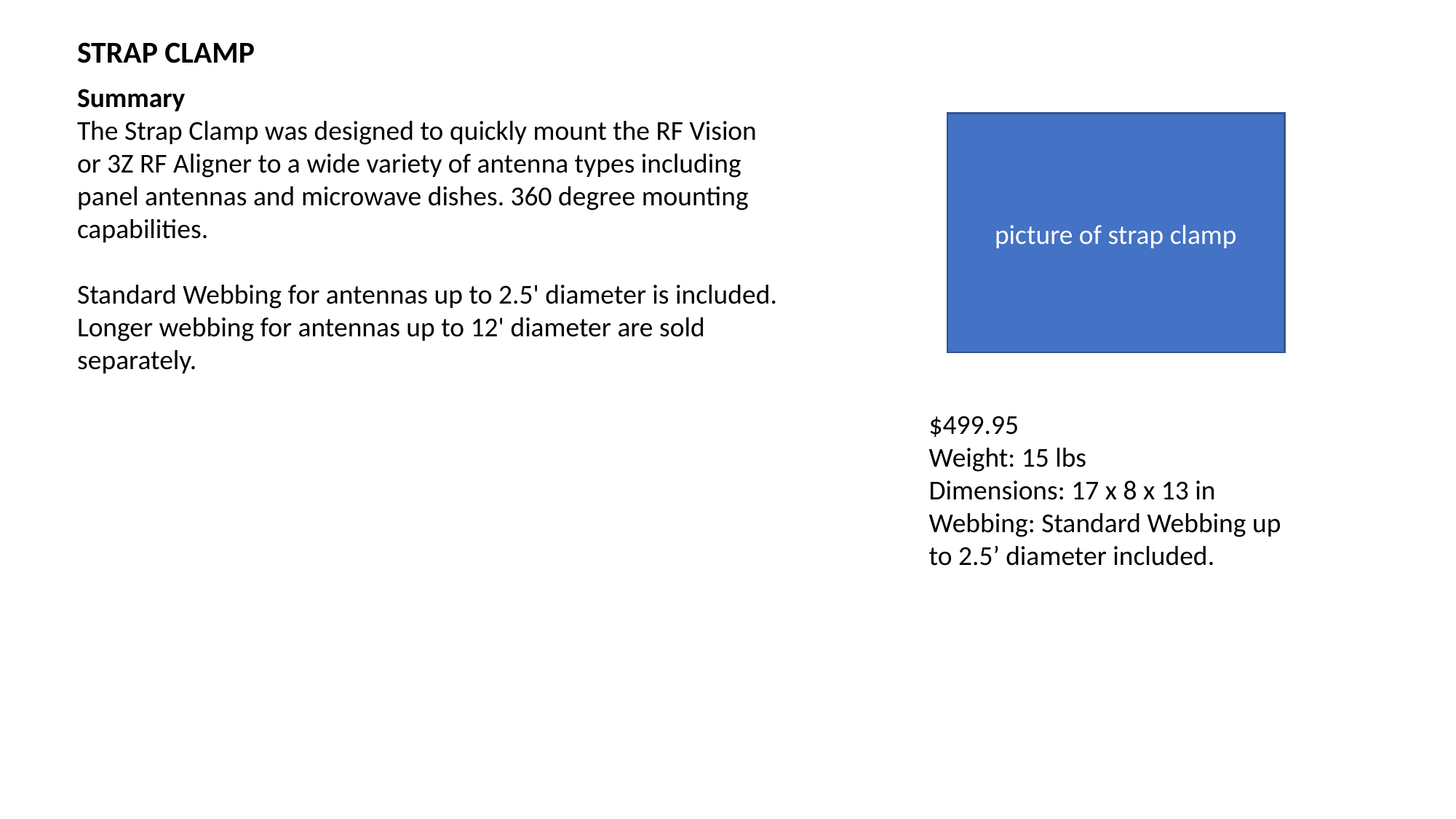

STRAP CLAMP
Summary
The Strap Clamp was designed to quickly mount the RF Vision or 3Z RF Aligner to a wide variety of antenna types including panel antennas and microwave dishes. 360 degree mounting capabilities.

Standard Webbing for antennas up to 2.5' diameter is included. Longer webbing for antennas up to 12' diameter are sold separately.
picture of strap clamp
$499.95
Weight: 15 lbs
Dimensions: 17 x 8 x 13 in
Webbing: Standard Webbing up to 2.5’ diameter included.